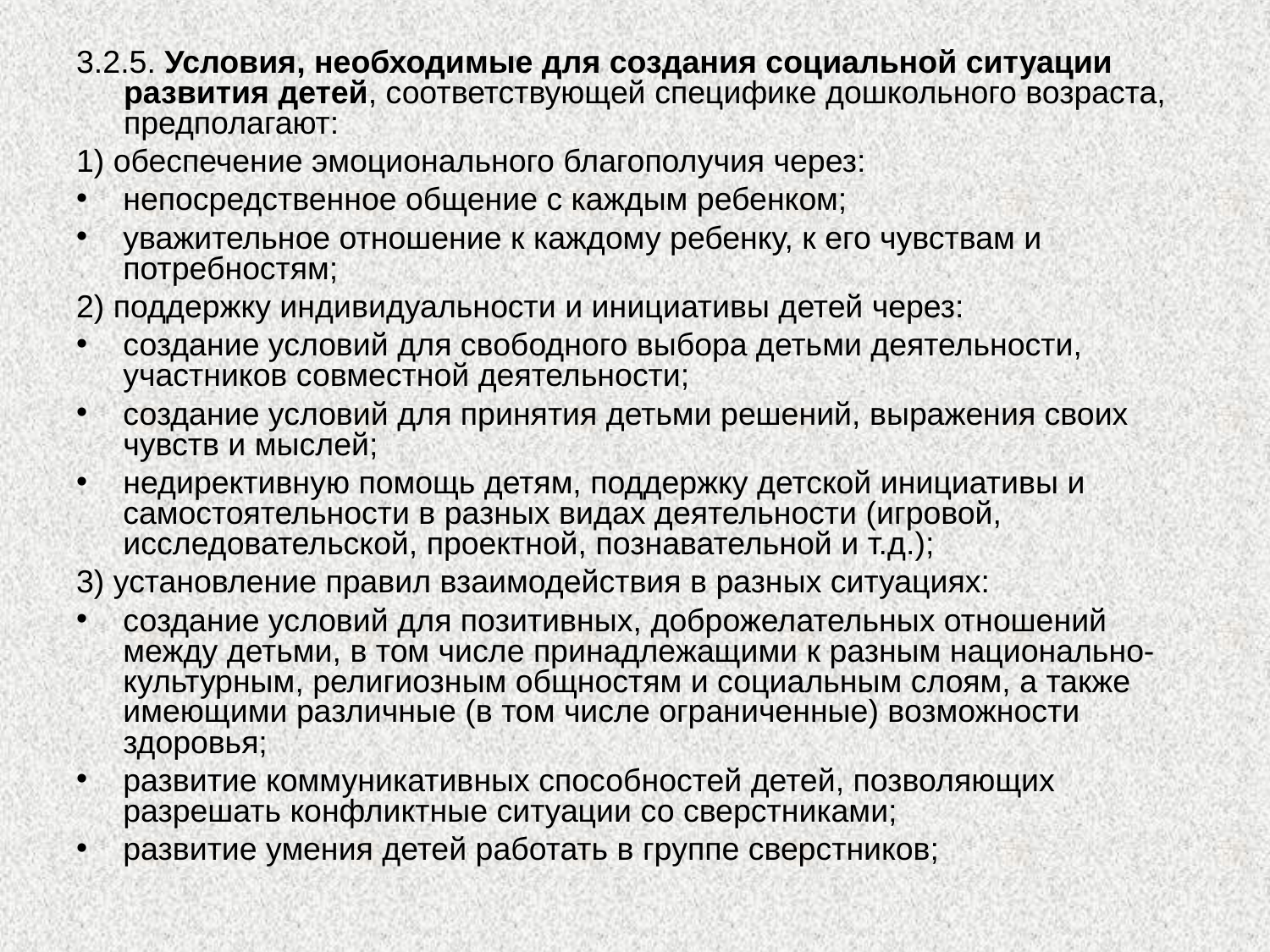

3.2.5. Условия, необходимые для создания социальной ситуации развития детей, соответствующей специфике дошкольного возраста, предполагают:
1) обеспечение эмоционального благополучия через:
непосредственное общение с каждым ребенком;
уважительное отношение к каждому ребенку, к его чувствам и потребностям;
2) поддержку индивидуальности и инициативы детей через:
создание условий для свободного выбора детьми деятельности, участников совместной деятельности;
создание условий для принятия детьми решений, выражения своих чувств и мыслей;
недирективную помощь детям, поддержку детской инициативы и самостоятельности в разных видах деятельности (игровой, исследовательской, проектной, познавательной и т.д.);
3) установление правил взаимодействия в разных ситуациях:
создание условий для позитивных, доброжелательных отношений между детьми, в том числе принадлежащими к разным национально-культурным, религиозным общностям и социальным слоям, а также имеющими различные (в том числе ограниченные) возможности здоровья;
развитие коммуникативных способностей детей, позволяющих разрешать конфликтные ситуации со сверстниками;
развитие умения детей работать в группе сверстников;